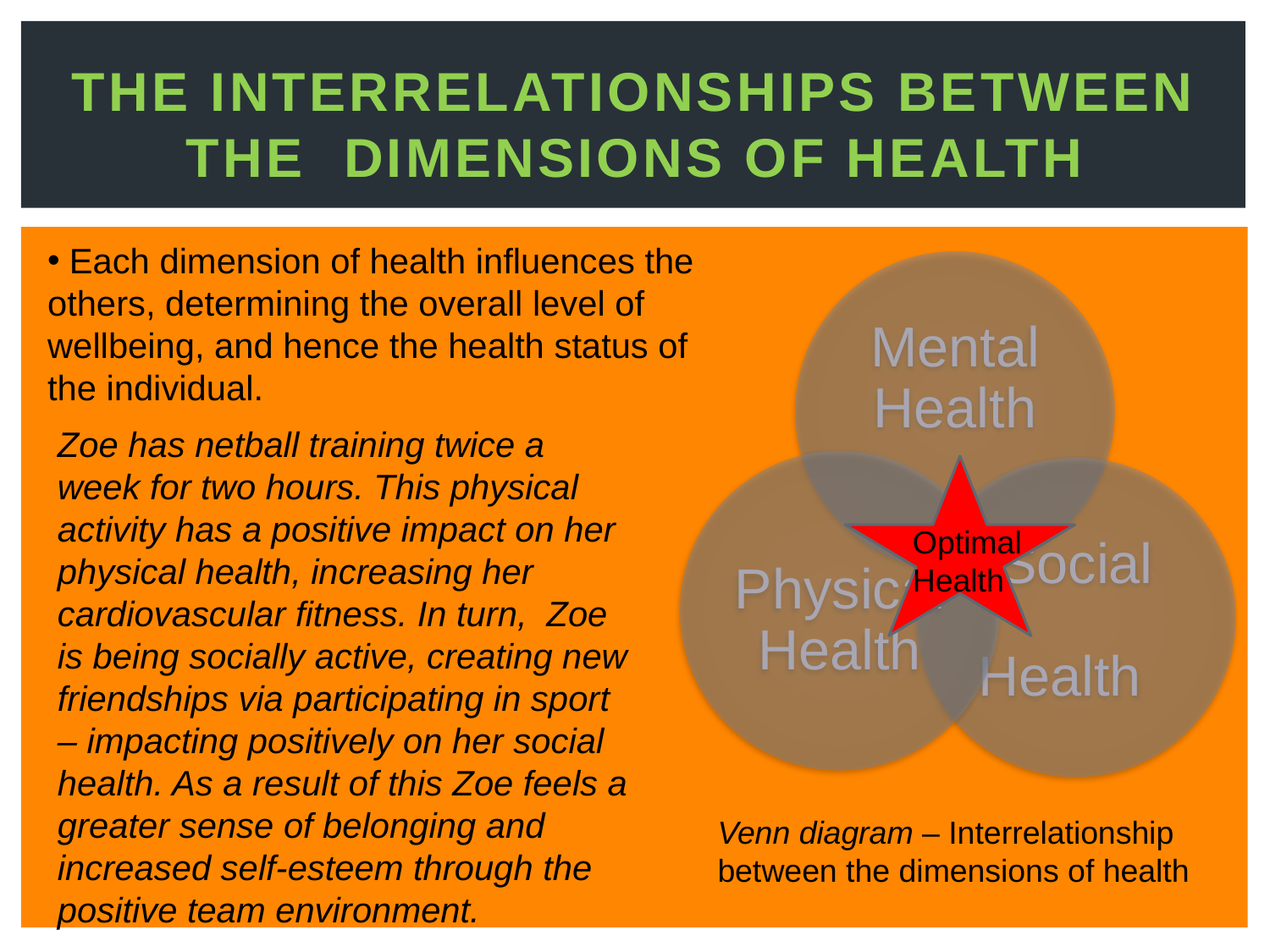

# The Interrelationships between the  Dimensions of Health
 Each dimension of health influences the others, determining the overall level of wellbeing, and hence the health status of the individual.
Mental Health
Social Health
Physical Health
Zoe has netball training twice a week for two hours. This physical activity has a positive impact on her physical health, increasing her cardiovascular fitness. In turn,  Zoe is being socially active, creating new friendships via participating in sport – impacting positively on her social health. As a result of this Zoe feels a greater sense of belonging and increased self-esteem through the positive team environment.

Optimal Health
Venn diagram – Interrelationship between the dimensions of health